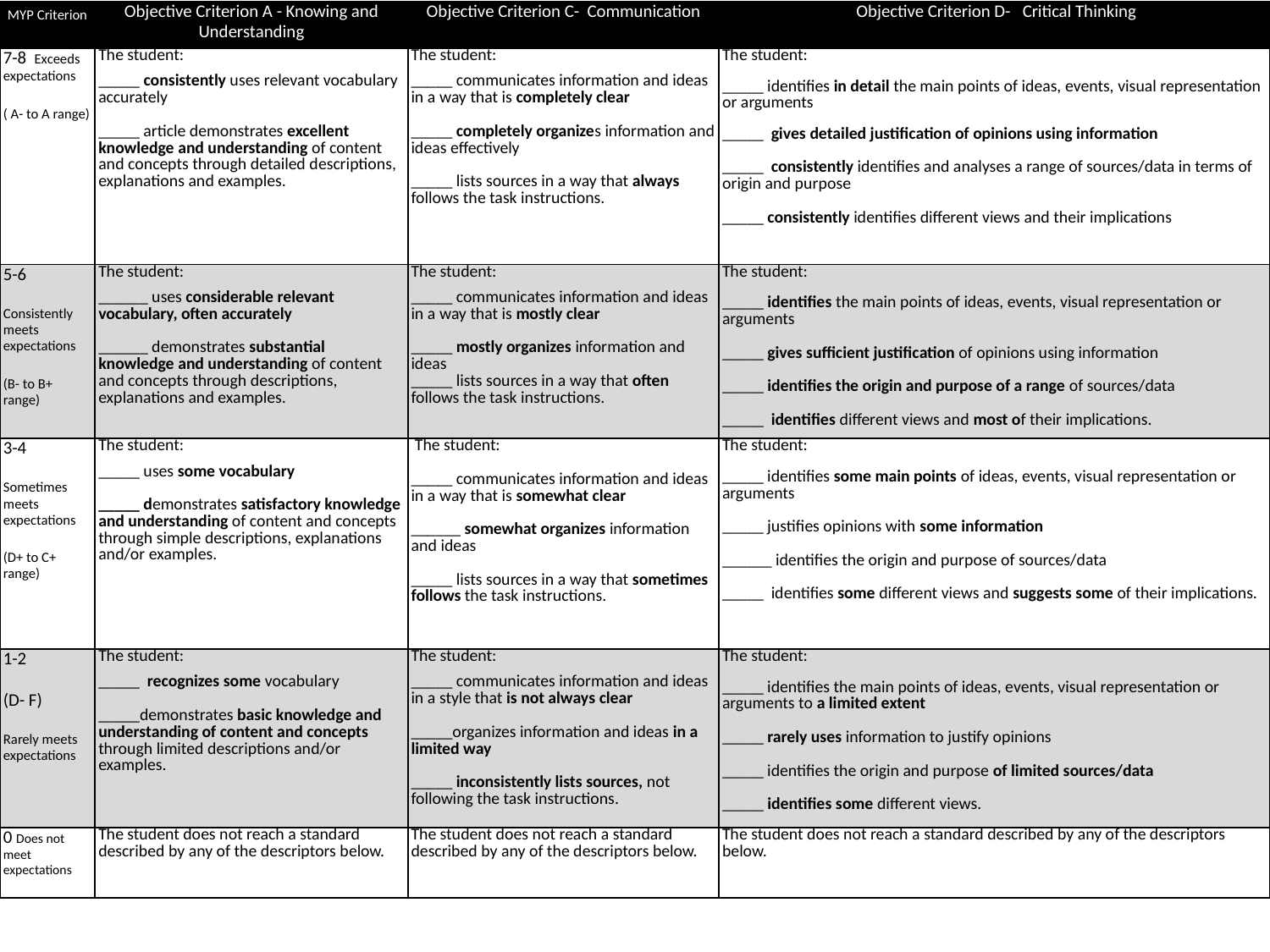

| MYP Criterion | Objective Criterion A - Knowing and Understanding | Objective Criterion C- Communication | Objective Criterion D- Critical Thinking |
| --- | --- | --- | --- |
| 7-8 Exceeds expectations ( A- to A range) | The student: \_\_\_\_\_ consistently uses relevant vocabulary accurately \_\_\_\_\_ article demonstrates excellent knowledge and understanding of content and concepts through detailed descriptions, explanations and examples. | The student: \_\_\_\_\_ communicates information and ideas in a way that is completely clear \_\_\_\_\_ completely organizes information and ideas effectively \_\_\_\_\_ lists sources in a way that always follows the task instructions. | The student: \_\_\_\_\_ identifies in detail the main points of ideas, events, visual representation or arguments \_\_\_\_\_ gives detailed justification of opinions using information \_\_\_\_\_ consistently identifies and analyses a range of sources/data in terms of origin and purpose \_\_\_\_\_ consistently identifies different views and their implications |
| 5-6 Consistently meets expectations (B- to B+ range) | The student: \_\_\_\_\_\_ uses considerable relevant vocabulary, often accurately \_\_\_\_\_\_ demonstrates substantial knowledge and understanding of content and concepts through descriptions, explanations and examples. | The student: \_\_\_\_\_ communicates information and ideas in a way that is mostly clear \_\_\_\_\_ mostly organizes information and ideas \_\_\_\_\_ lists sources in a way that often follows the task instructions. | The student: \_\_\_\_\_ identifies the main points of ideas, events, visual representation or arguments \_\_\_\_\_ gives sufficient justification of opinions using information \_\_\_\_\_ identifies the origin and purpose of a range of sources/data \_\_\_\_\_ identifies different views and most of their implications. |
| 3-4 Sometimes meets expectations (D+ to C+ range) | The student: \_\_\_\_\_ uses some vocabulary \_\_\_\_\_ demonstrates satisfactory knowledge and understanding of content and concepts through simple descriptions, explanations and/or examples. | The student: \_\_\_\_\_ communicates information and ideas in a way that is somewhat clear \_\_\_\_\_\_ somewhat organizes information and ideas \_\_\_\_\_ lists sources in a way that sometimes follows the task instructions. | The student: \_\_\_\_\_ identifies some main points of ideas, events, visual representation or arguments \_\_\_\_\_ justifies opinions with some information \_\_\_\_\_\_ identifies the origin and purpose of sources/data \_\_\_\_\_ identifies some different views and suggests some of their implications. |
| 1-2 (D- F) Rarely meets expectations | The student: \_\_\_\_\_ recognizes some vocabulary \_\_\_\_\_demonstrates basic knowledge and understanding of content and concepts through limited descriptions and/or examples. | The student: \_\_\_\_\_ communicates information and ideas in a style that is not always clear \_\_\_\_\_organizes information and ideas in a limited way \_\_\_\_\_ inconsistently lists sources, not following the task instructions. | The student: \_\_\_\_\_ identifies the main points of ideas, events, visual representation or arguments to a limited extent \_\_\_\_\_ rarely uses information to justify opinions \_\_\_\_\_ identifies the origin and purpose of limited sources/data \_\_\_\_\_ identifies some different views. |
| 0 Does not meet expectations | The student does not reach a standard described by any of the descriptors below. | The student does not reach a standard described by any of the descriptors below. | The student does not reach a standard described by any of the descriptors below. |
# Colony Newspaper